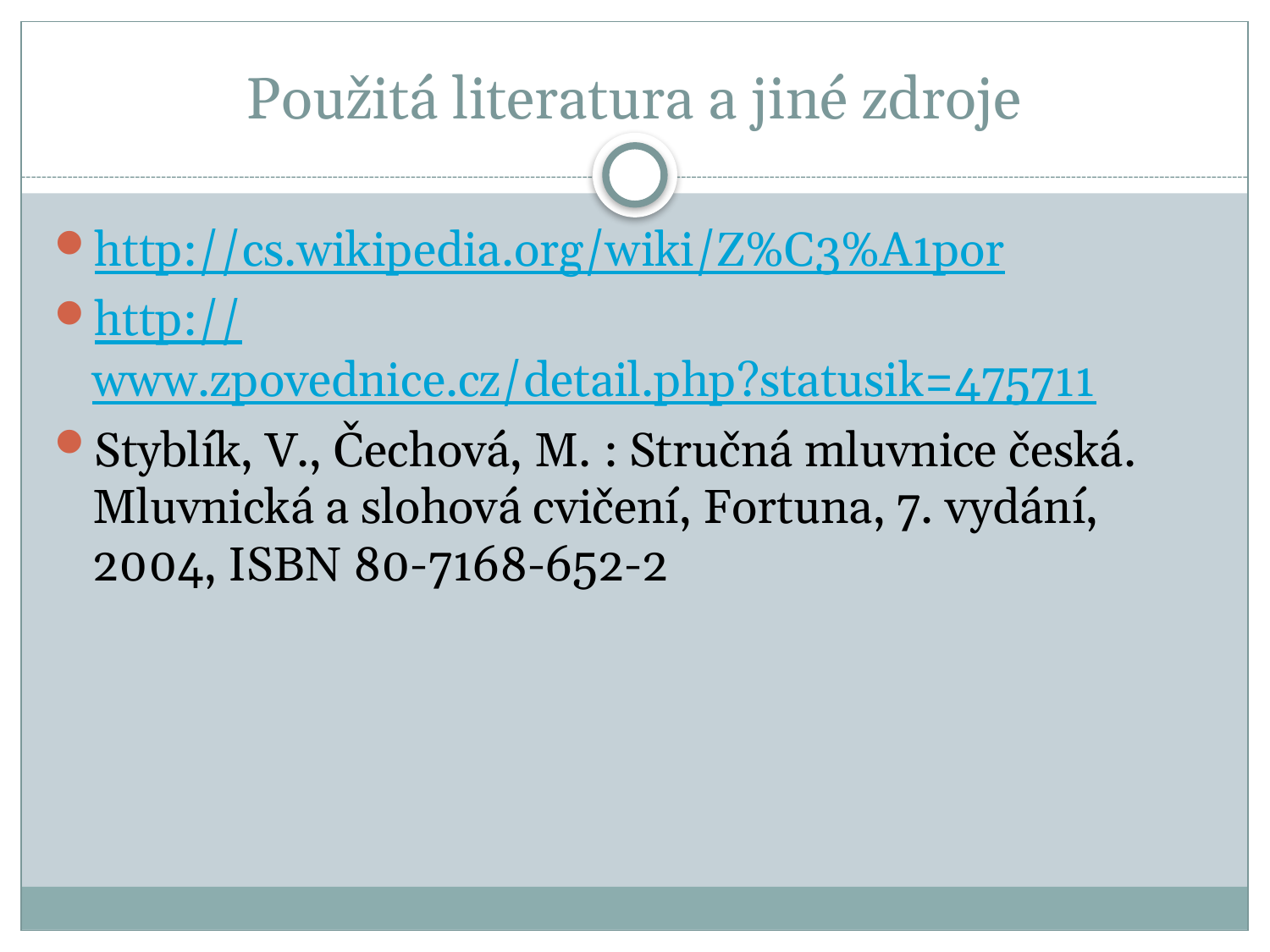

# Použitá literatura a jiné zdroje
http://cs.wikipedia.org/wiki/Z%C3%A1por
http://www.zpovednice.cz/detail.php?statusik=475711
Styblík, V., Čechová, M. : Stručná mluvnice česká. Mluvnická a slohová cvičení, Fortuna, 7. vydání, 2004, ISBN 80-7168-652-2